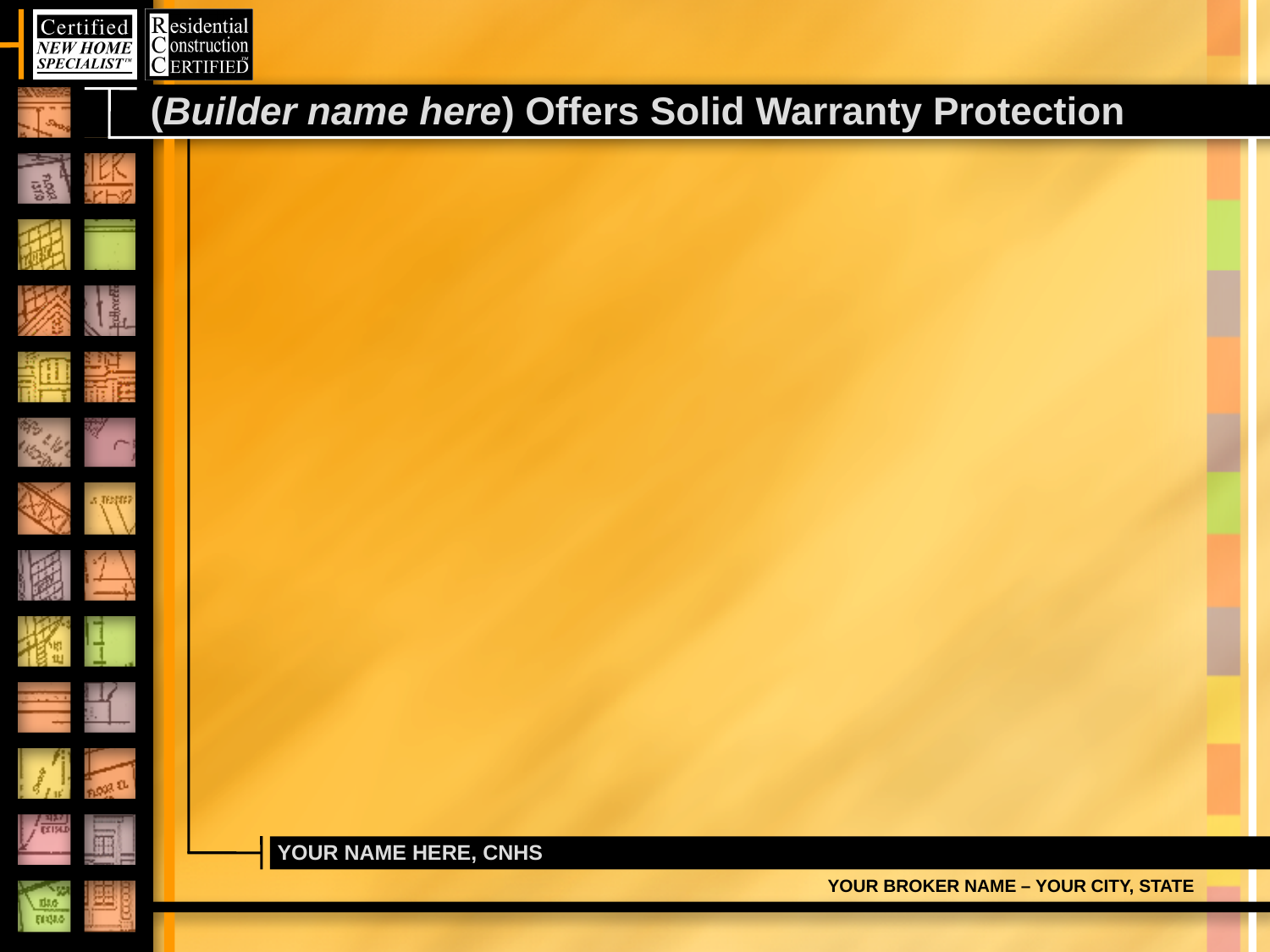

# (Builder name here) Offers Solid Warranty Protection

YOUR NAME HERE, CNHS